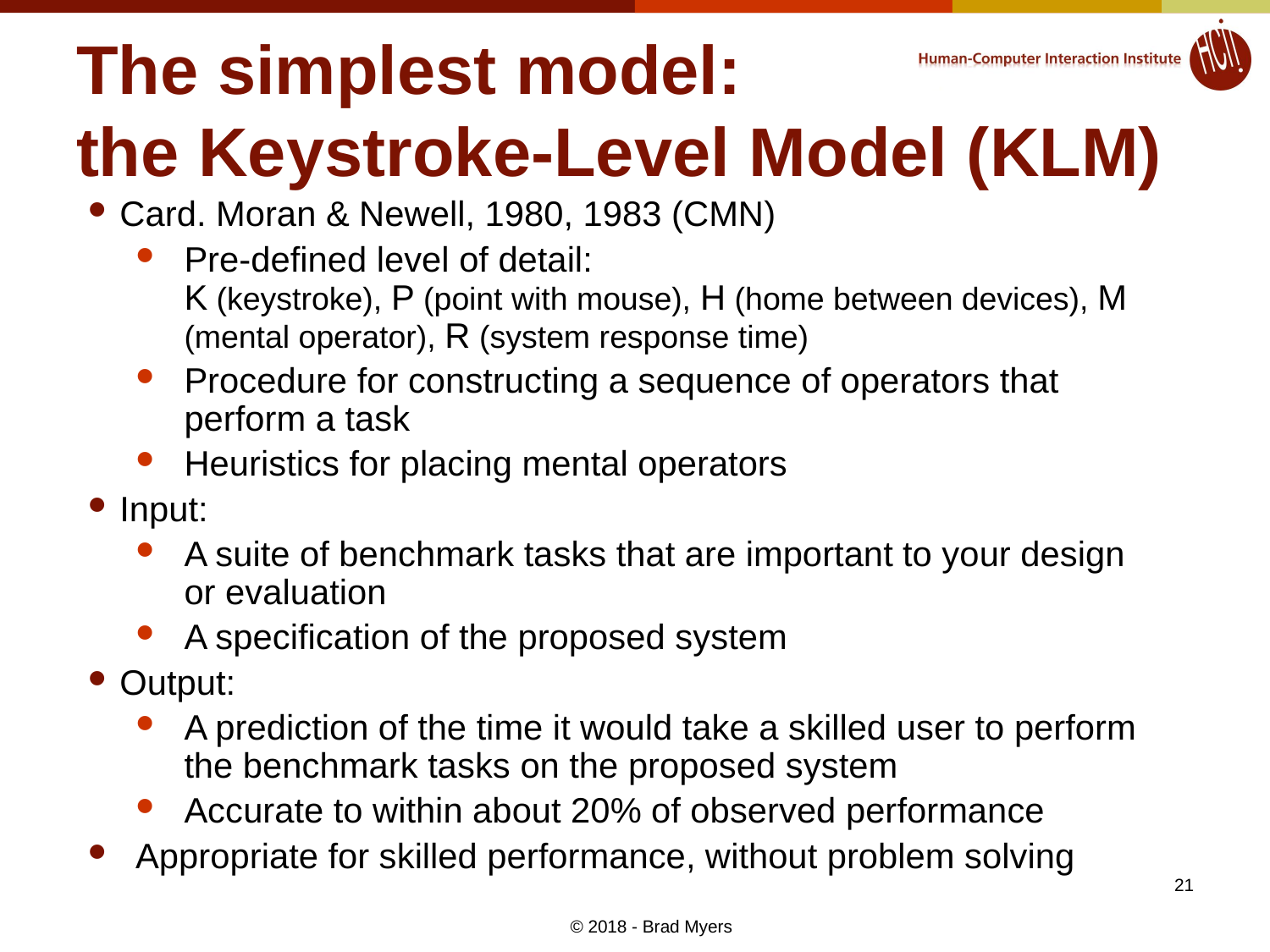

# The simplest model: the Keystroke-Level Model (KLM)
Card. Moran & Newell, 1980, 1983 (CMN)
Pre-defined level of detail:
K (keystroke), P (point with mouse), H (home between devices), M (mental operator), R (system response time)
Procedure for constructing a sequence of operators that perform a task
Heuristics for placing mental operators
Input:
A suite of benchmark tasks that are important to your design or evaluation
A specification of the proposed system
Output:
A prediction of the time it would take a skilled user to perform the benchmark tasks on the proposed system
Accurate to within about 20% of observed performance
Appropriate for skilled performance, without problem solving
21
© 2018 - Brad Myers